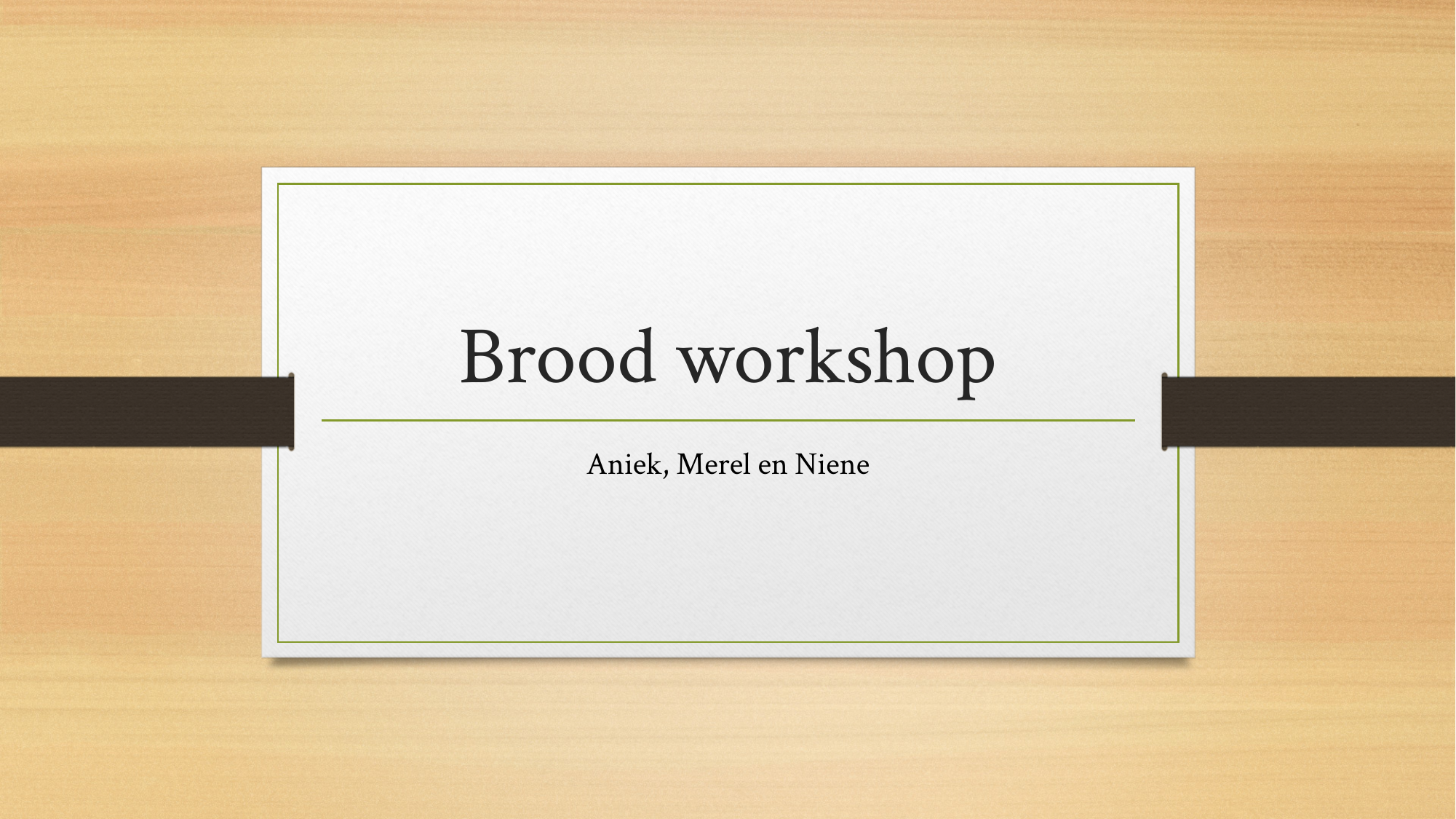

# Brood workshop
Aniek, Merel en Niene